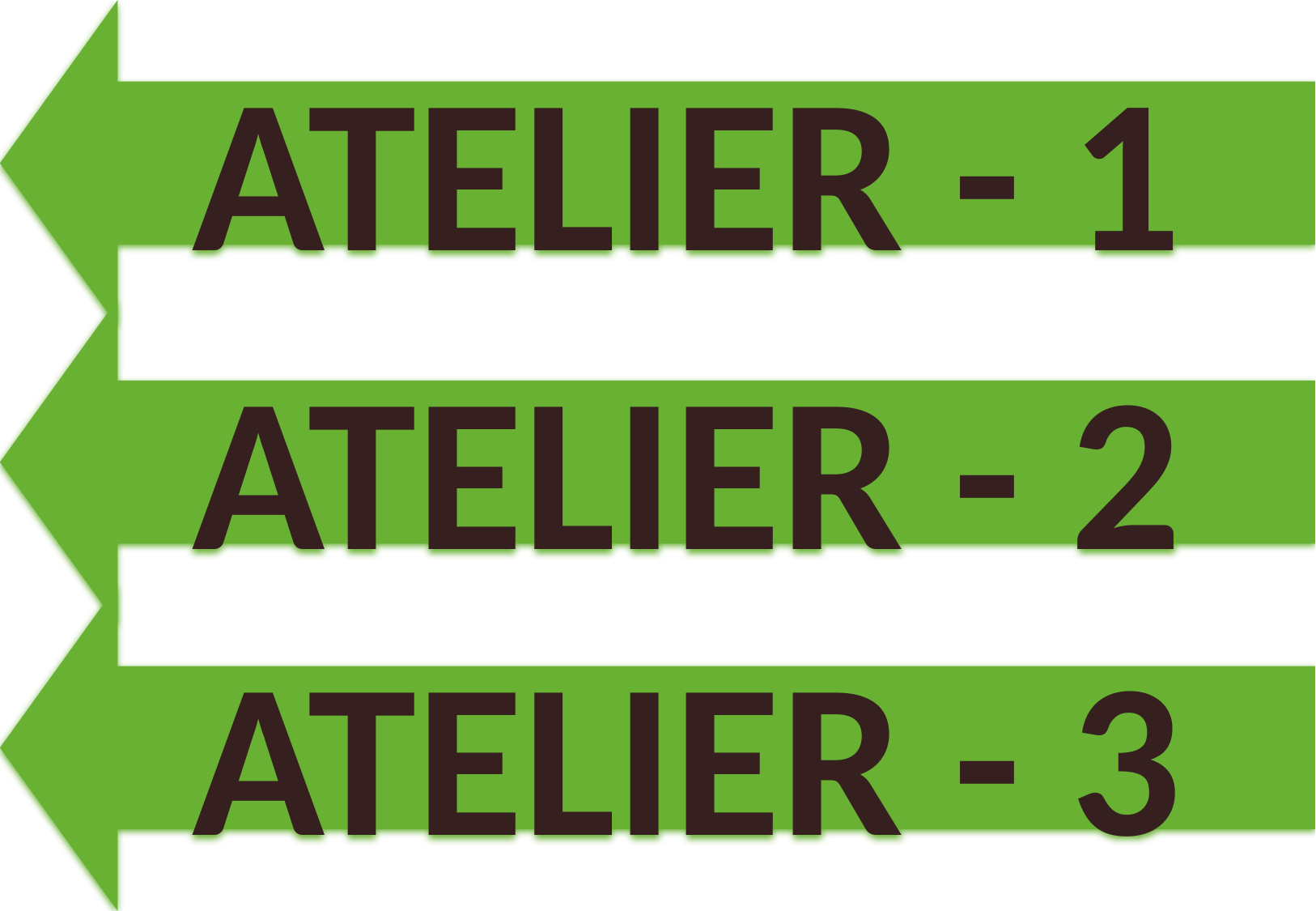

ATELIER - 1

ATELIER - 2
ATELIER - 3